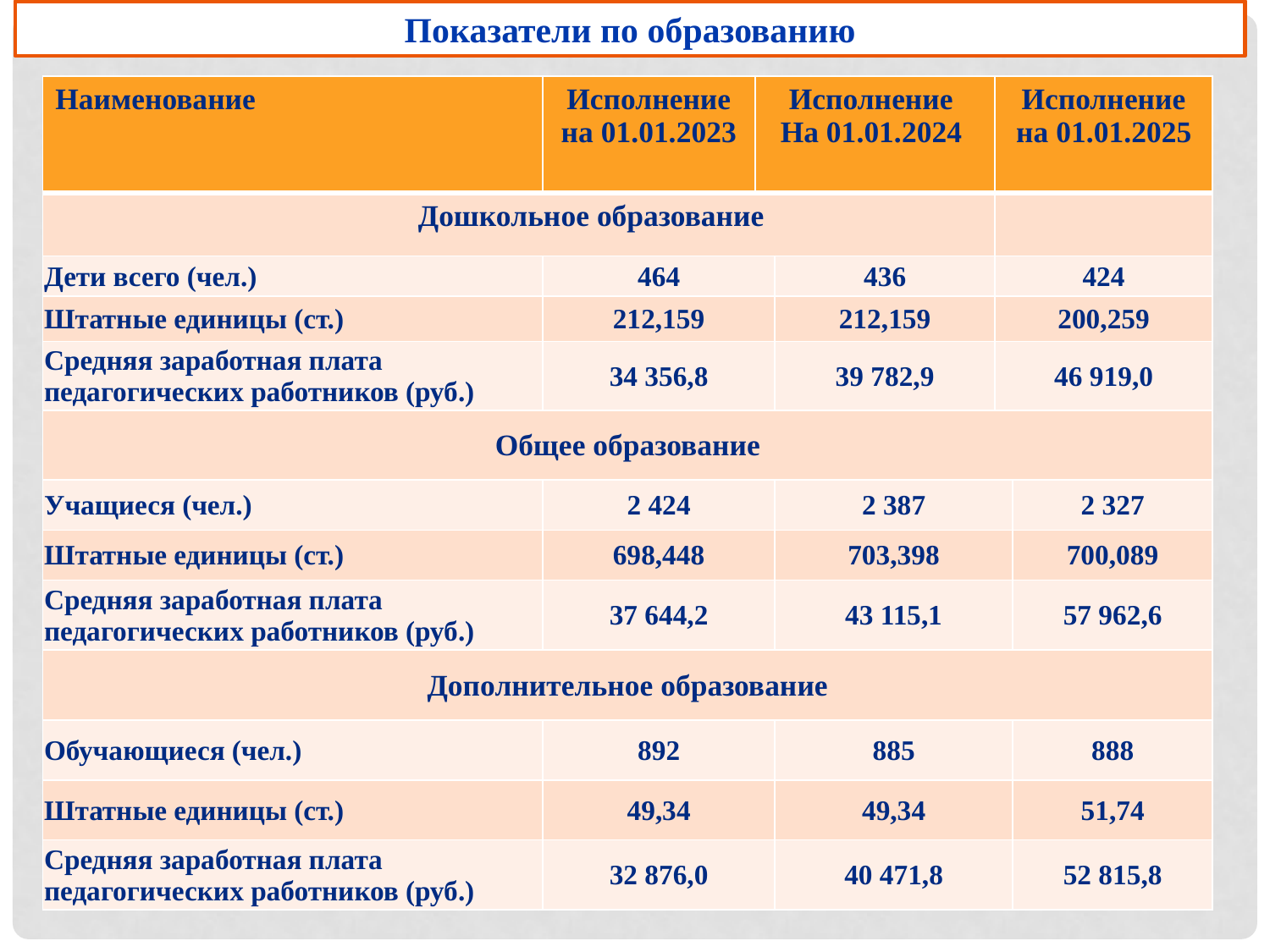

Показатели по образованию
| Наименование | Исполнение на 01.01.2023 | Исполнение На 01.01.2024 |  | Исполнение на 01.01.2025 |  |
| --- | --- | --- | --- | --- | --- |
| Дошкольное образование |  |  |  |  |  |
| Дети всего (чел.) | 464 |  | 436 | 424 |  |
| Штатные единицы (ст.) | 212,159 |  | 212,159 | 200,259 |  |
| Средняя заработная плата педагогических работников (руб.) | 34 356,8 |  | 39 782,9 | 46 919,0 |  |
| Общее образование |  |  |  |  |  |
| Учащиеся (чел.) | 2 424 |  | 2 387 |  | 2 327 |
| Штатные единицы (ст.) | 698,448 |  | 703,398 |  | 700,089 |
| Средняя заработная плата педагогических работников (руб.) | 37 644,2 |  | 43 115,1 |  | 57 962,6 |
| Дополнительное образование |  |  |  |  |  |
| Обучающиеся (чел.) | 892 |  | 885 |  | 888 |
| Штатные единицы (ст.) | 49,34 |  | 49,34 |  | 51,74 |
| Средняя заработная плата педагогических работников (руб.) | 32 876,0 |  | 40 471,8 |  | 52 815,8 |